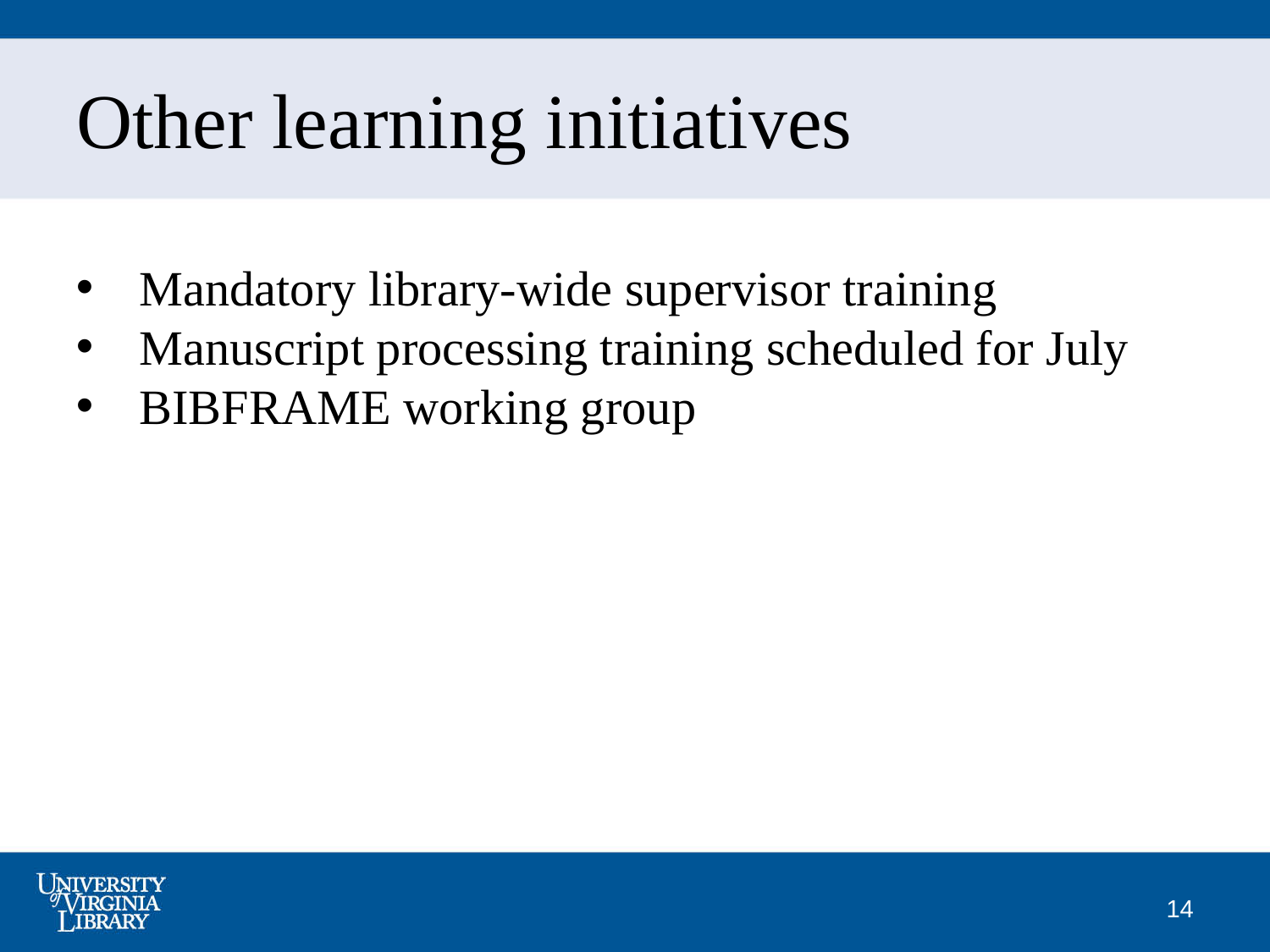

Other learning initiatives
Mandatory library-wide supervisor training
Manuscript processing training scheduled for July
BIBFRAME working group